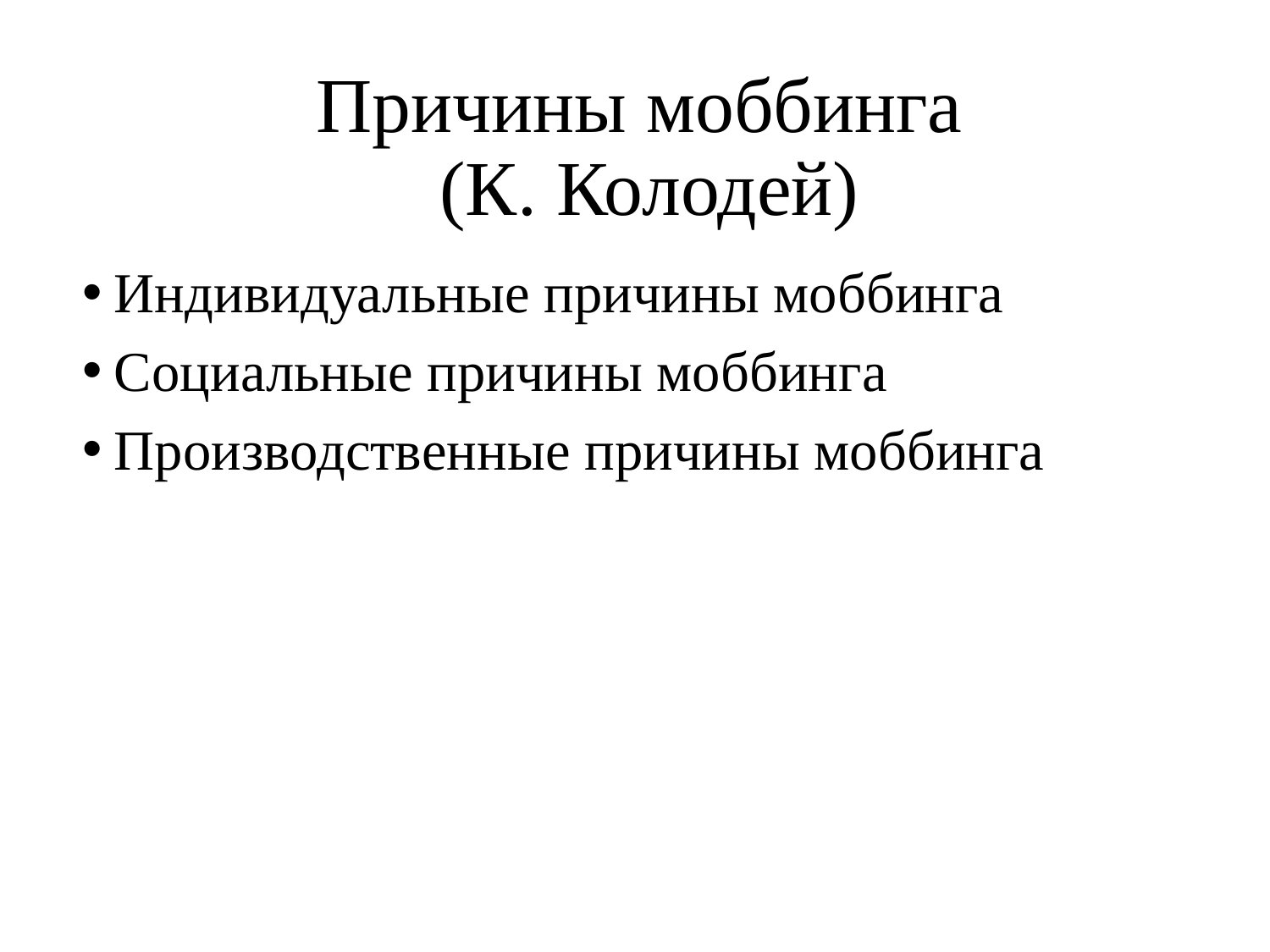

# Причины моббинга (К. Колодей)
Индивидуальные причины моббинга
Социальные причины моббинга
Производственные причины моббинга